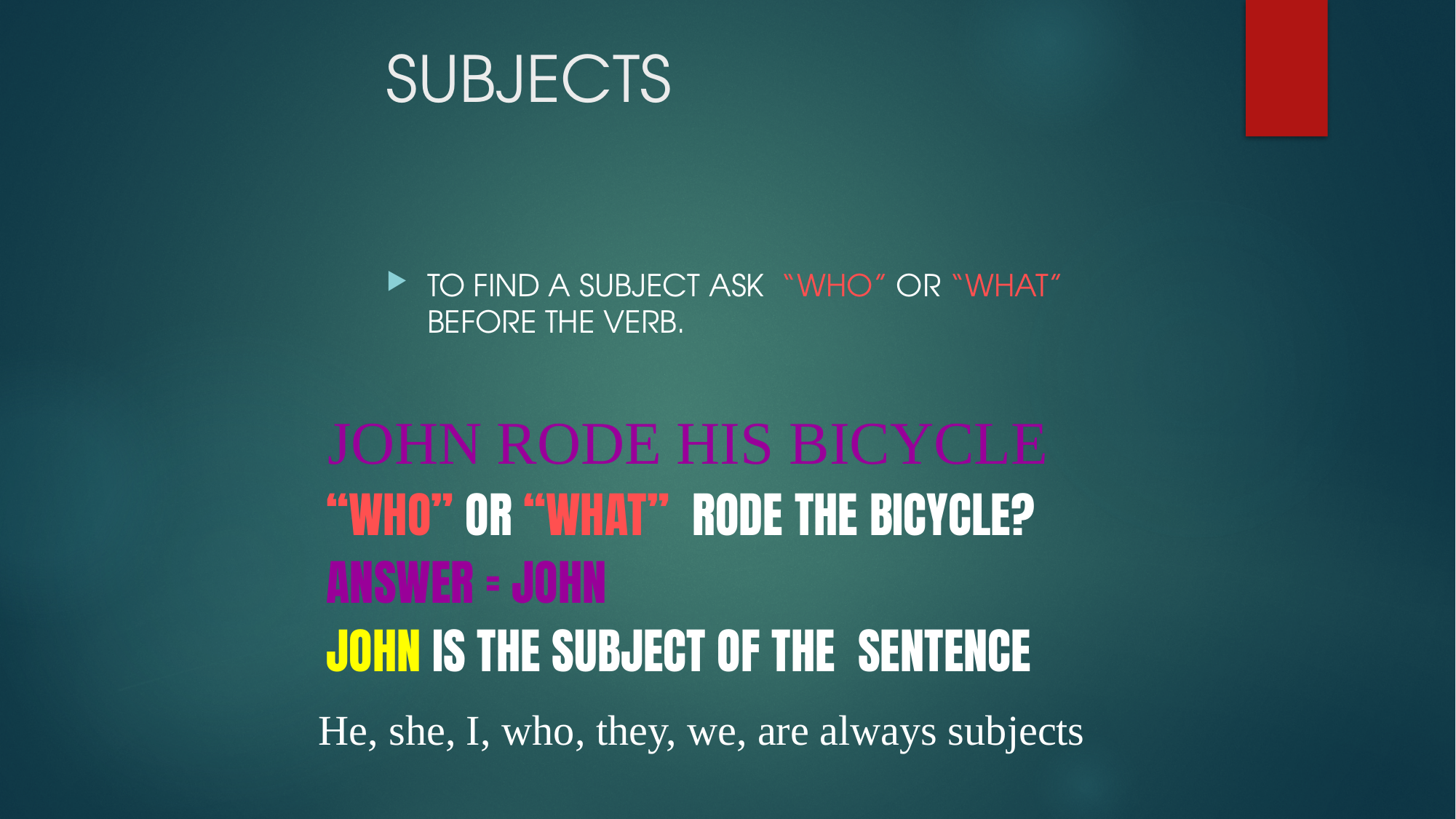

# SUBJECTS
TO FIND A SUBJECT ASK  “WHO” OR “WHAT” BEFORE THE VERB.

JOHN RODE HIS BICYCLE
“WHO” OR “WHAT”  RODE THE BICYCLE?
ANSWER = JOHN
JOHN IS THE SUBJECT OF THE  SENTENCE

He, she, I, who, they, we, are always subjects